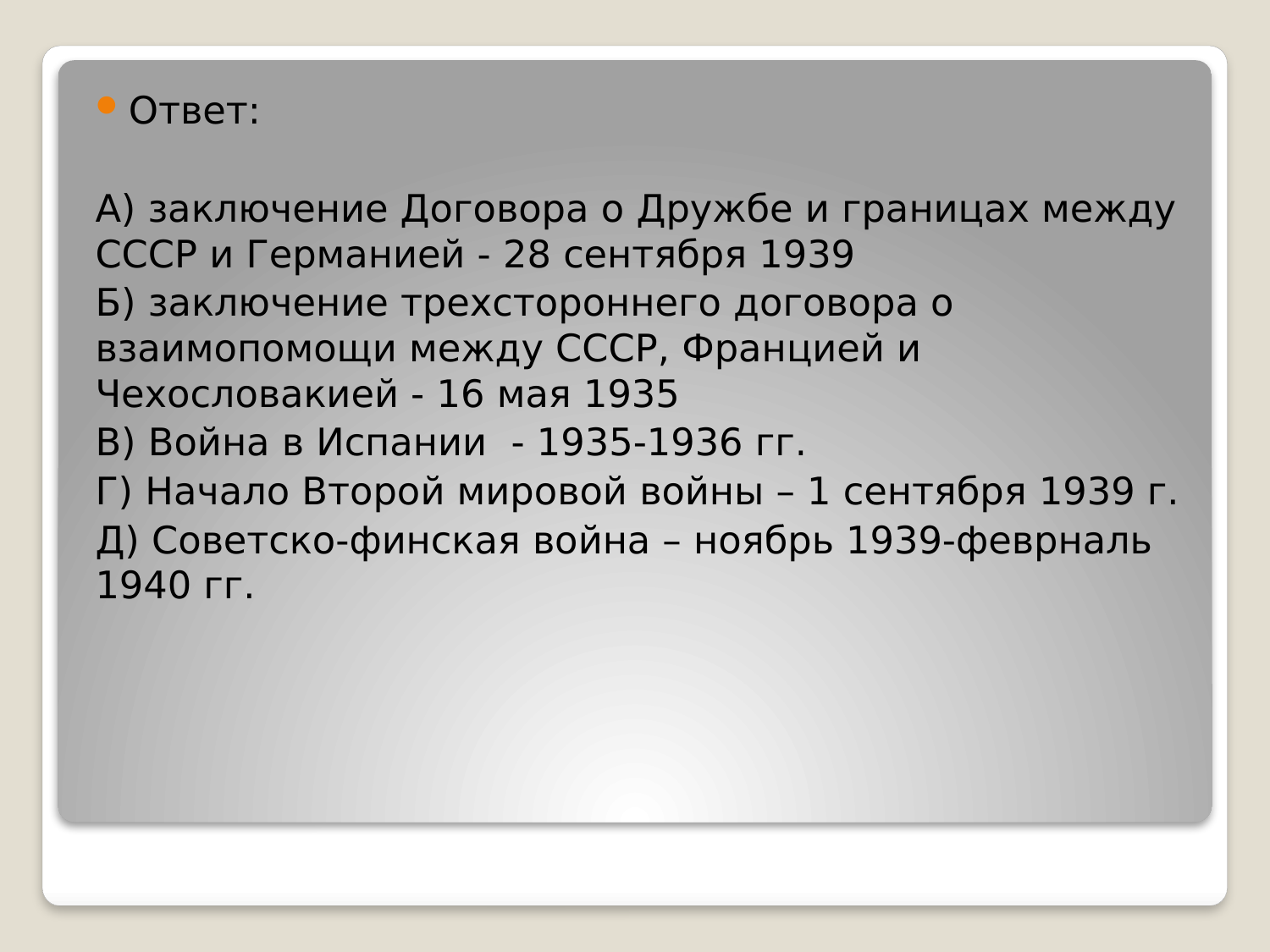

Ответ:

А) заключение Договора о Дружбе и границах между СССР и Германией - 28 сентября 1939
Б) заключение трехстороннего договора о взаимопомощи между СССР, Францией и Чехословакией - 16 мая 1935
В) Война в Испании  - 1935-1936 гг.
Г) Начало Второй мировой войны – 1 сентября 1939 г.
Д) Советско-финская война – ноябрь 1939-феврналь 1940 гг.

#